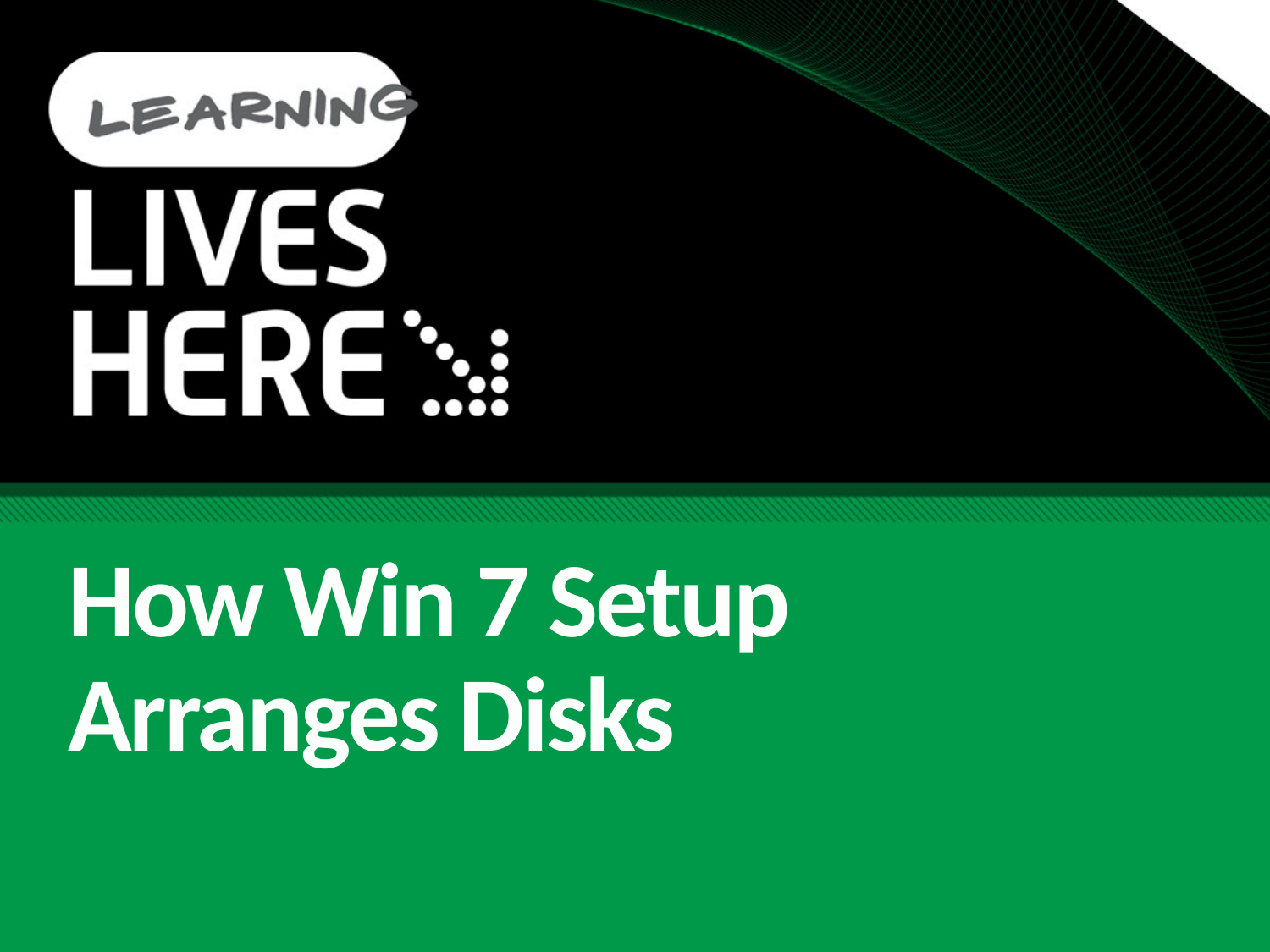

# How Win 7 Setup Arranges Disks